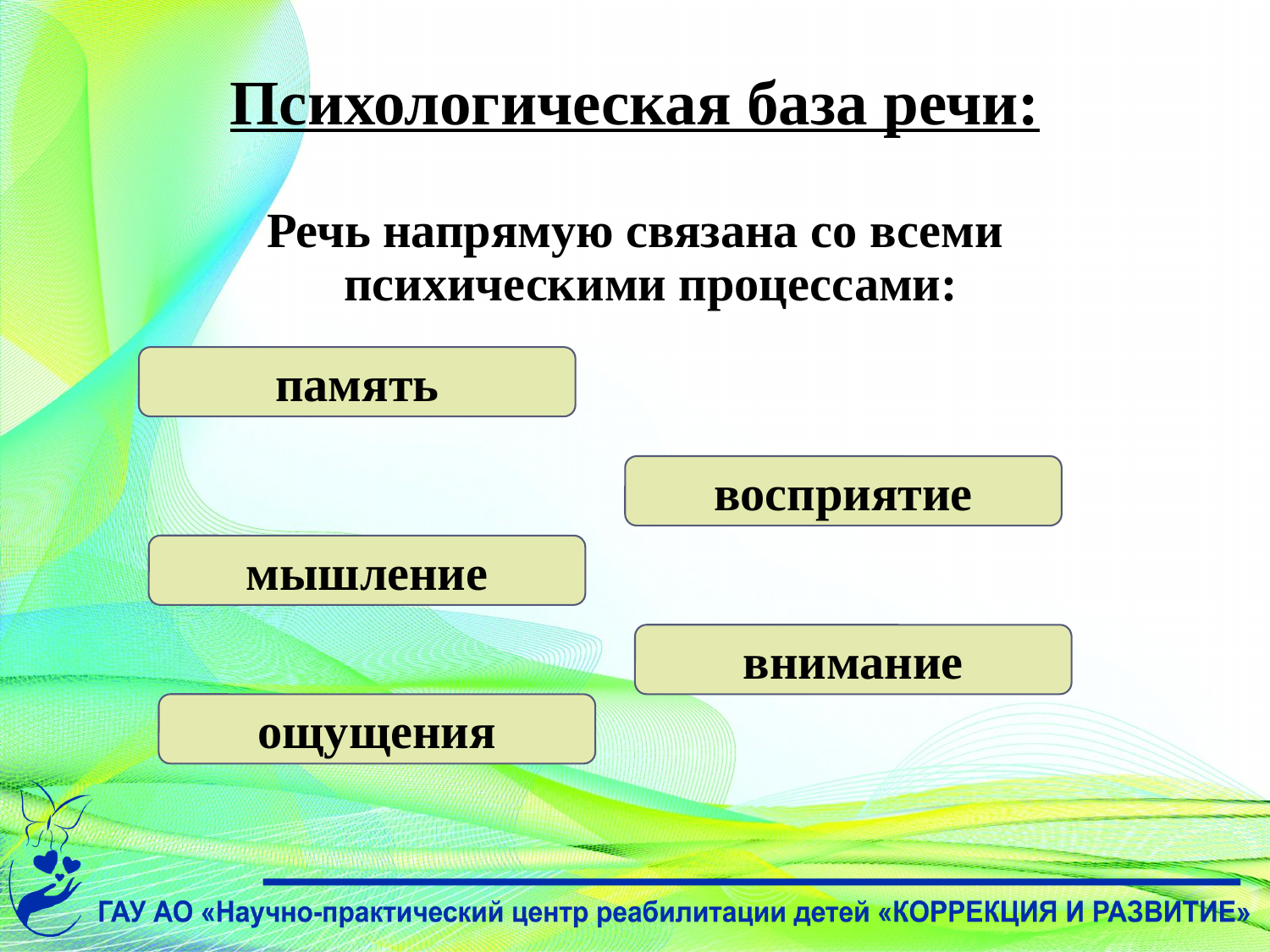

# Психологическая база речи:
Речь напрямую связана со всеми психическими процессами:
память
восприятие
мышление
внимание
ощущения